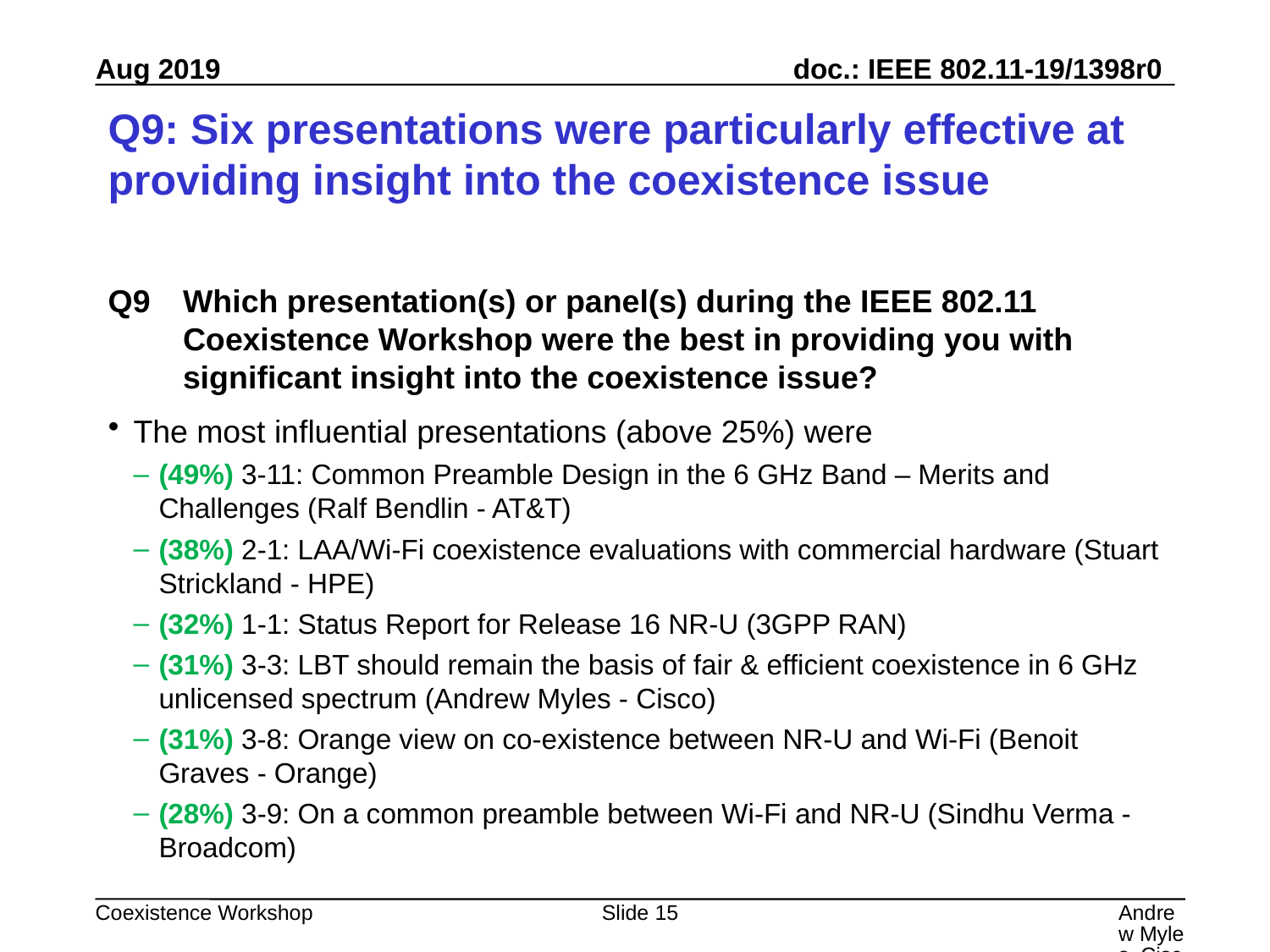

# Q9: Six presentations were particularly effective at providing insight into the coexistence issue
Q9 	Which presentation(s) or panel(s) during the IEEE 802.11 Coexistence Workshop were the best in providing you with significant insight into the coexistence issue?
The most influential presentations (above 25%) were
(49%) 3-11: Common Preamble Design in the 6 GHz Band – Merits and Challenges (Ralf Bendlin - AT&T)
(38%) 2-1: LAA/Wi-Fi coexistence evaluations with commercial hardware (Stuart Strickland - HPE)
(32%) 1-1: Status Report for Release 16 NR-U (3GPP RAN)
(31%) 3-3: LBT should remain the basis of fair & efficient coexistence in 6 GHz unlicensed spectrum (Andrew Myles - Cisco)
(31%) 3-8: Orange view on co-existence between NR-U and Wi-Fi (Benoit Graves - Orange)
(28%) 3-9: On a common preamble between Wi-Fi and NR-U (Sindhu Verma - Broadcom)

Slide 15
Andrew Myles, Cisco